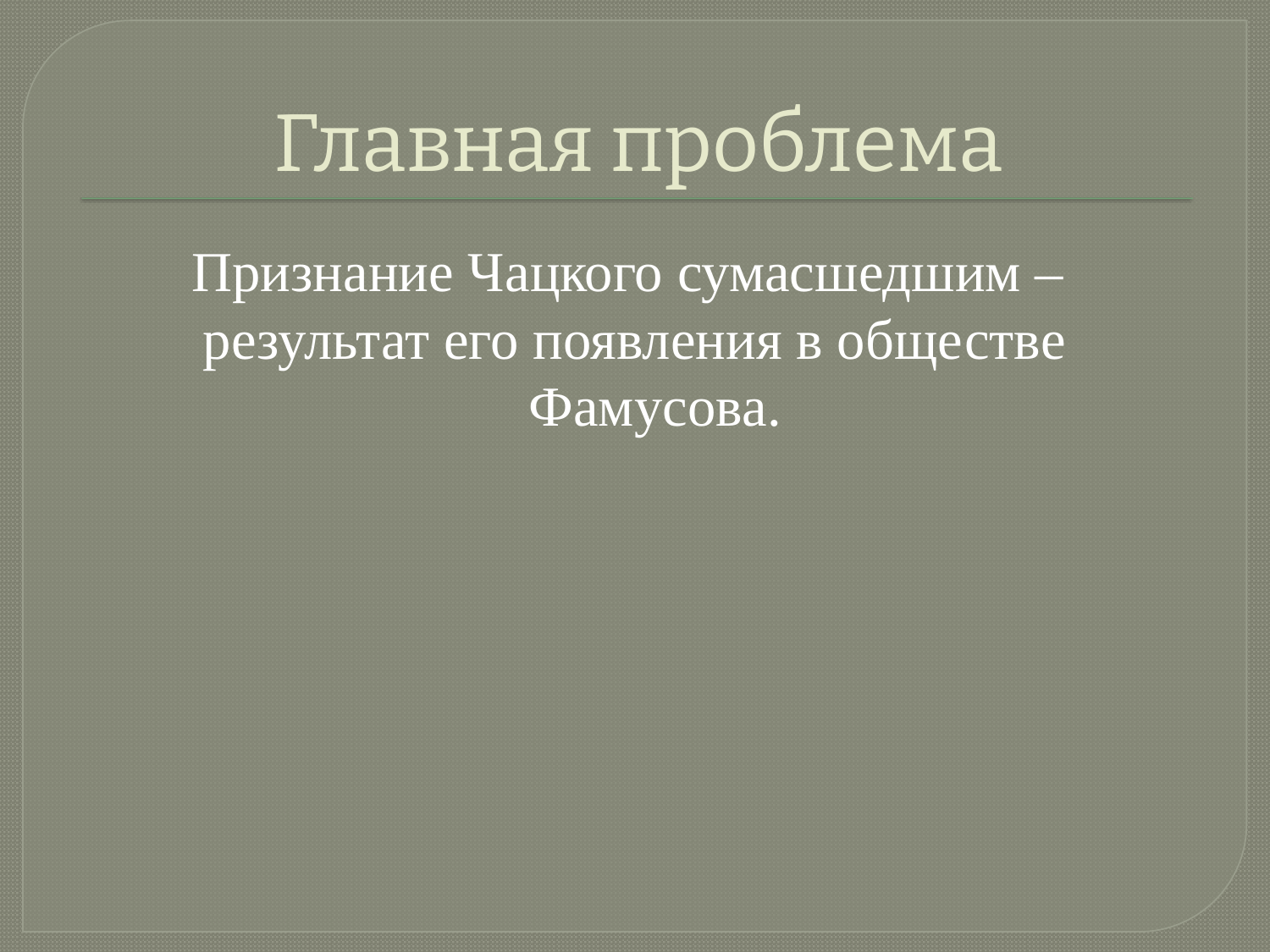

# Главная проблема
Признание Чацкого сумасшедшим –
результат его появления в обществе Фамусова.